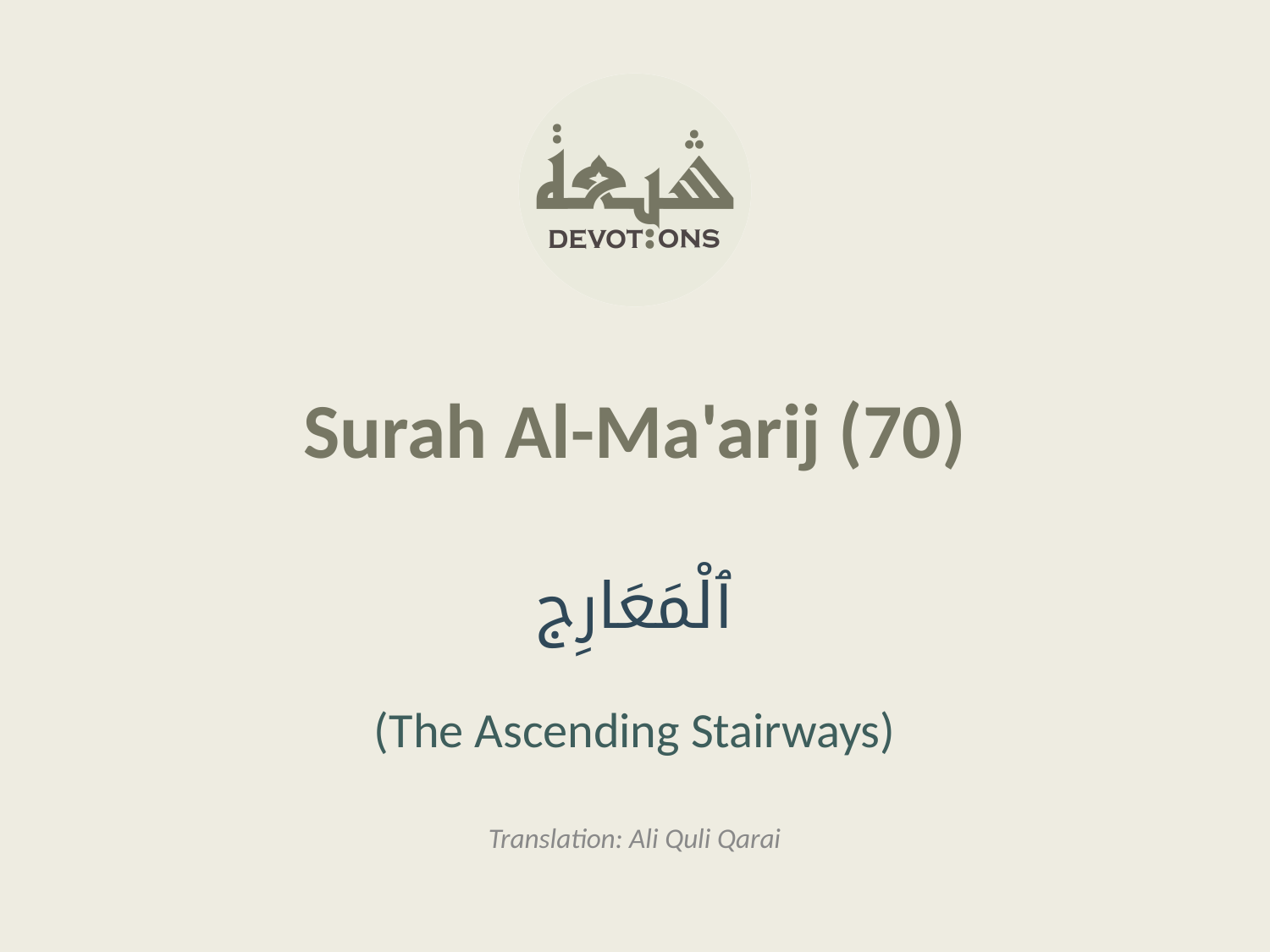

Surah Al-Ma'arij (70)
ٱلْمَعَارِج
(The Ascending Stairways)
Translation: Ali Quli Qarai